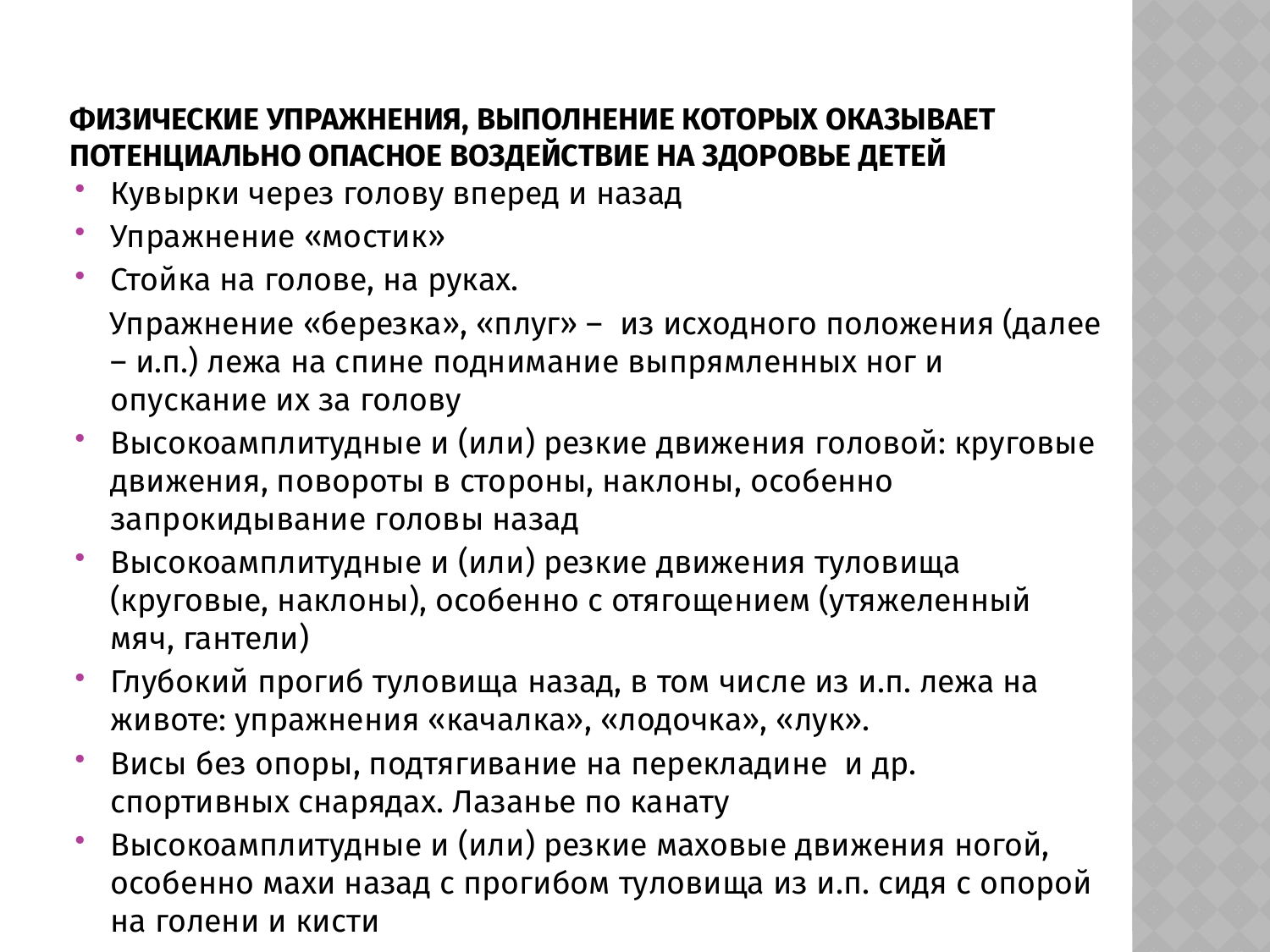

# Физические упражнения, выполнение которых оказывает потенциально опасное воздействие на здоровье детей
Кувырки через голову вперед и назад
Упражнение «мостик»
Стойка на голове, на руках.
    Упражнение «березка», «плуг» –  из исходного положения (далее – и.п.) лежа на спине поднимание выпрямленных ног и опускание их за голову
Высокоамплитудные и (или) резкие движения головой: круговые движения, повороты в стороны, наклоны, особенно запрокидывание головы назад
Высокоамплитудные и (или) резкие движения туловища (круговые, наклоны), особенно с отягощением (утяжеленный мяч, гантели)
Глубокий прогиб туловища назад, в том числе из и.п. лежа на животе: упражнения «качалка», «лодочка», «лук».
Висы без опоры, подтягивание на перекладине  и др. спортивных снарядах. Лазанье по канату
Высокоамплитудные и (или) резкие маховые движения ногой, особенно махи назад с прогибом туловища из и.п. сидя с опорой на голени и кисти